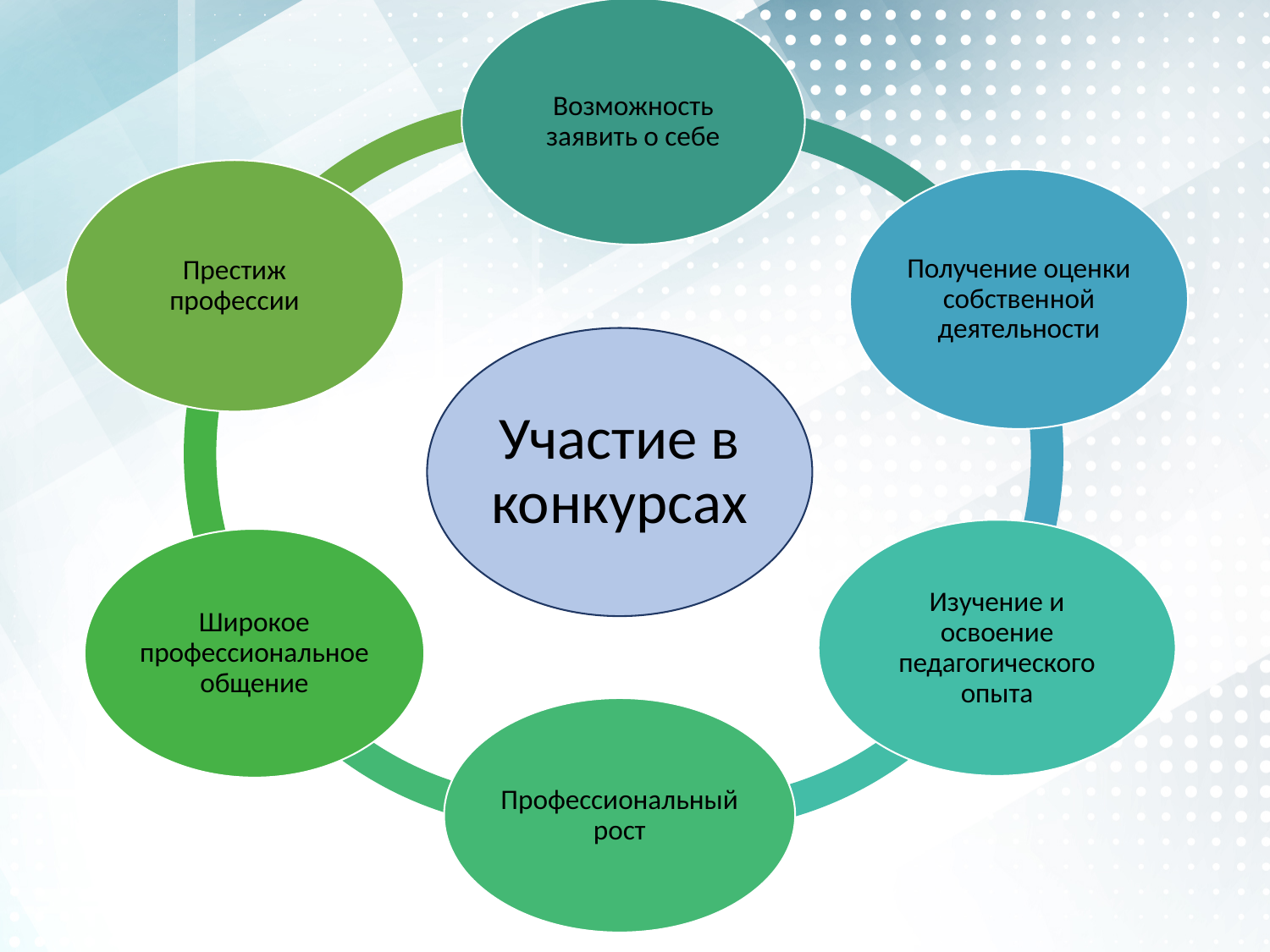

Участие в конкурсах
Возможность заявить о себе
Получение оценки собственной деятельности
Изучение и освоение педагогического опыта
Профессиональный рост
Широкое профессиональное общение
Престиж профессии